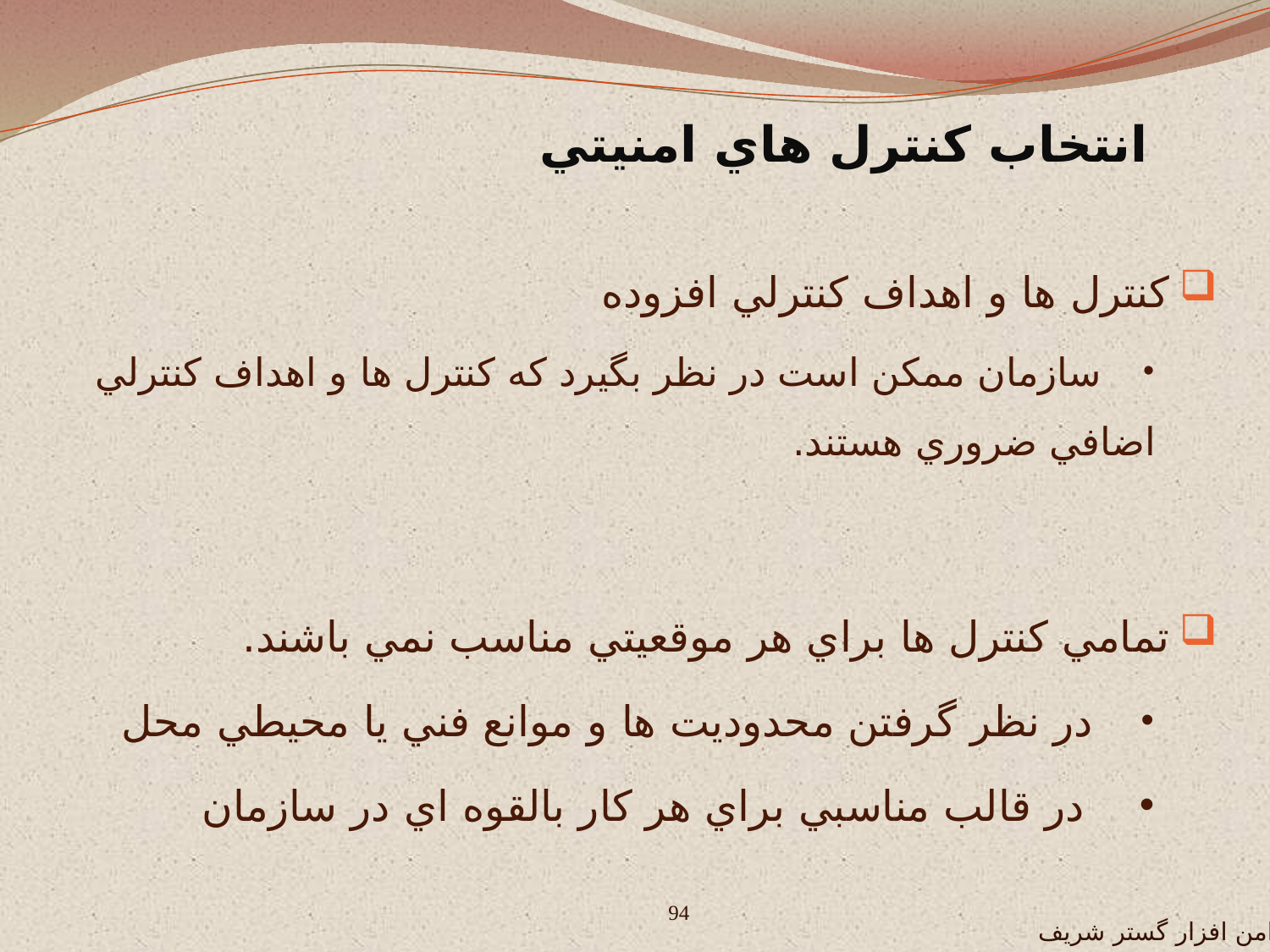

انتخاب کنترل هاي امنيتي

کنترل ها و اهداف کنترلي افزوده
    سازمان ممکن است در نظر بگيرد که کنترل ها و اهداف کنترلي اضافي ضروري هستند.

تمامي کنترل ها براي هر موقعيتي مناسب نمي باشند.
    در نظر گرفتن محدوديت ها و موانع فني يا محيطي محل
    در قالب مناسبي براي هر کار بالقوه اي در سازمان